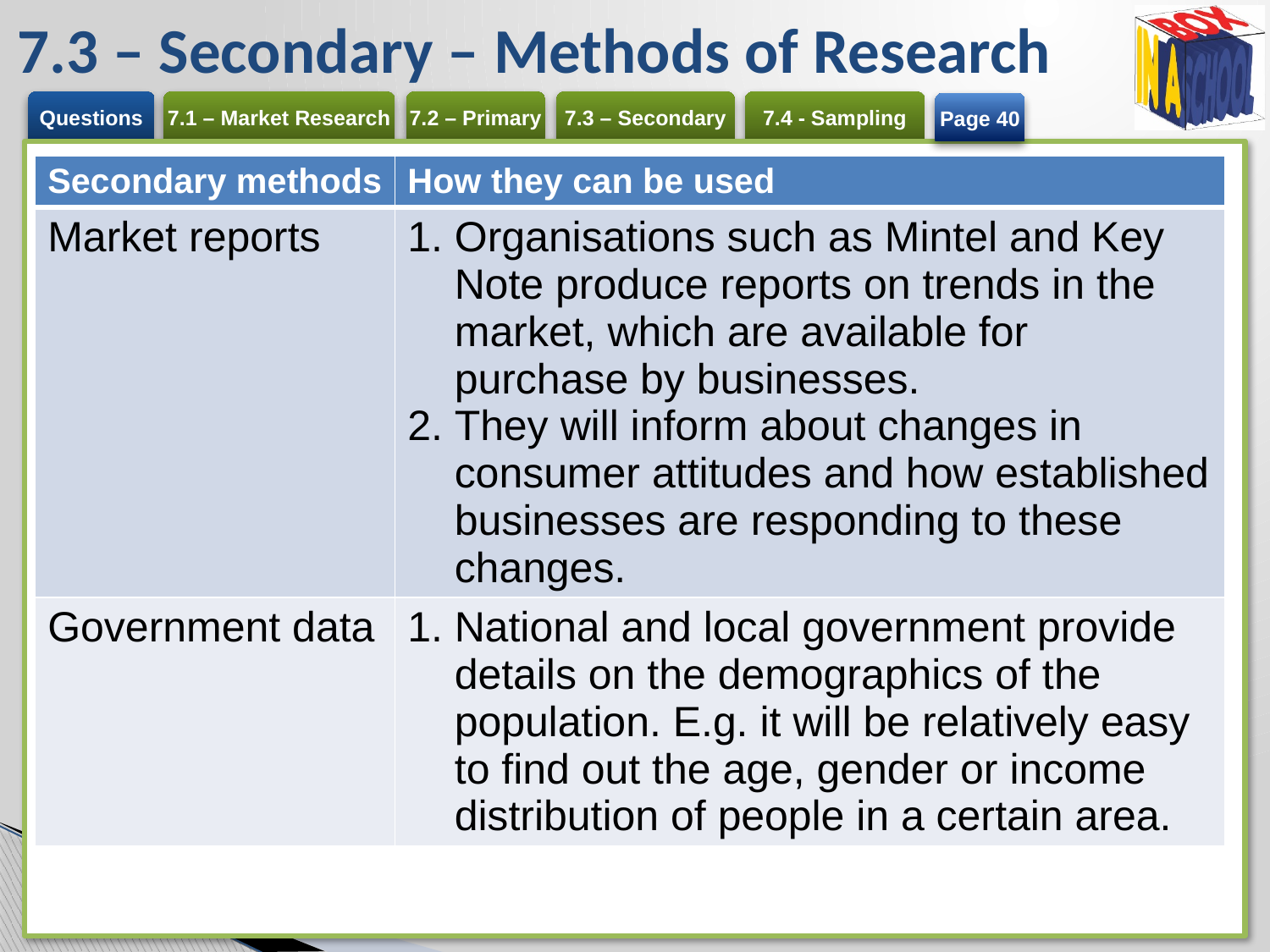

# 7.3 – Secondary – Methods of Research
Page 40
| Secondary methods | How they can be used |
| --- | --- |
| Market reports | Organisations such as Mintel and Key Note produce reports on trends in the market, which are available for purchase by businesses. They will inform about changes in consumer attitudes and how established businesses are responding to these changes. |
| Government data | National and local government provide details on the demographics of the population. E.g. it will be relatively easy to find out the age, gender or income distribution of people in a certain area. |